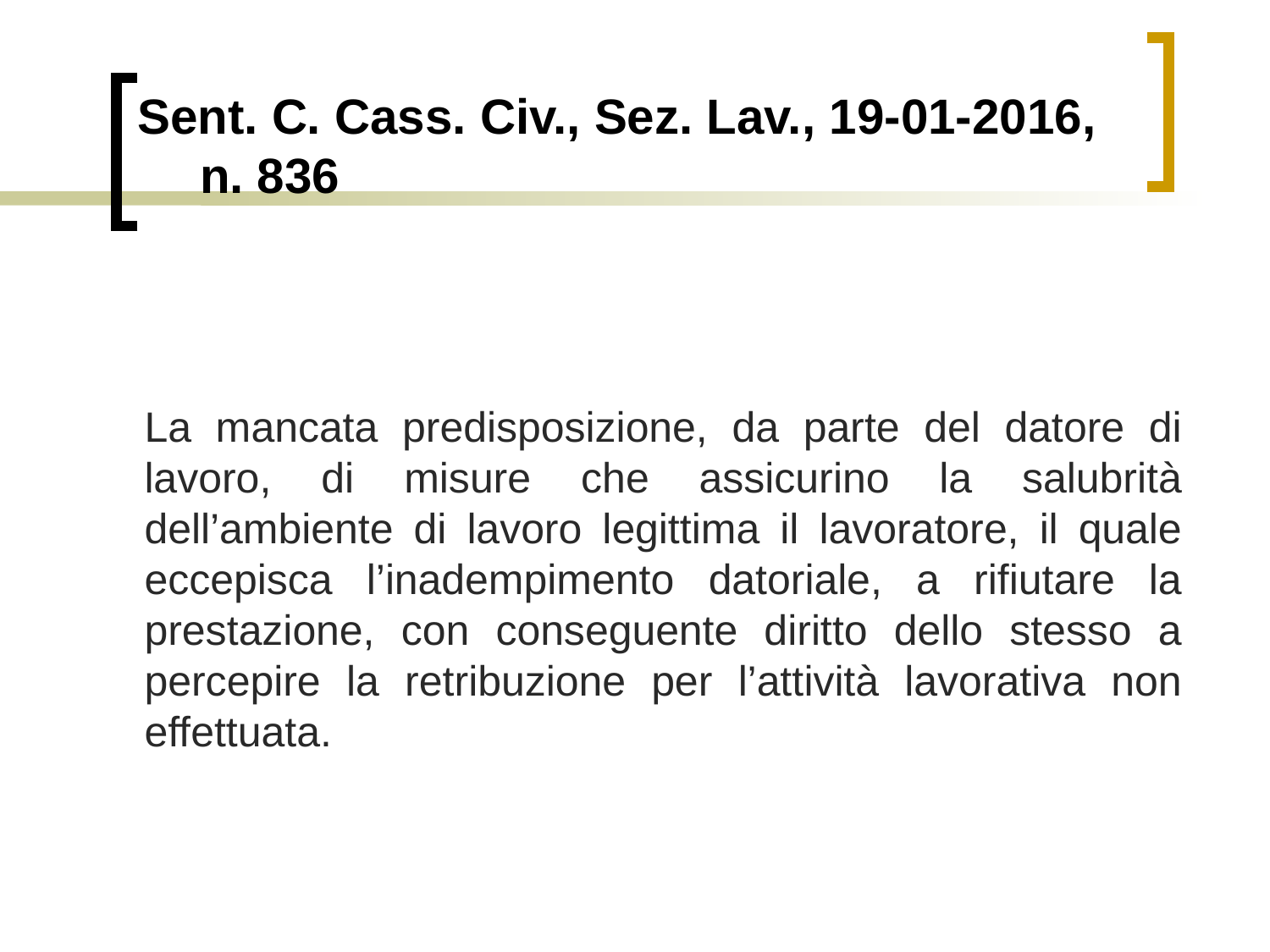

# Sent. C. Cass. Civ., Sez. Lav., 19-01-2016, n. 836

La mancata predisposizione, da parte del datore di lavoro, di misure che assicurino la salubrità dell’ambiente di lavoro legittima il lavoratore, il quale eccepisca l’inadempimento datoriale, a rifiutare la prestazione, con conseguente diritto dello stesso a percepire la retribuzione per l’attività lavorativa non effettuata.